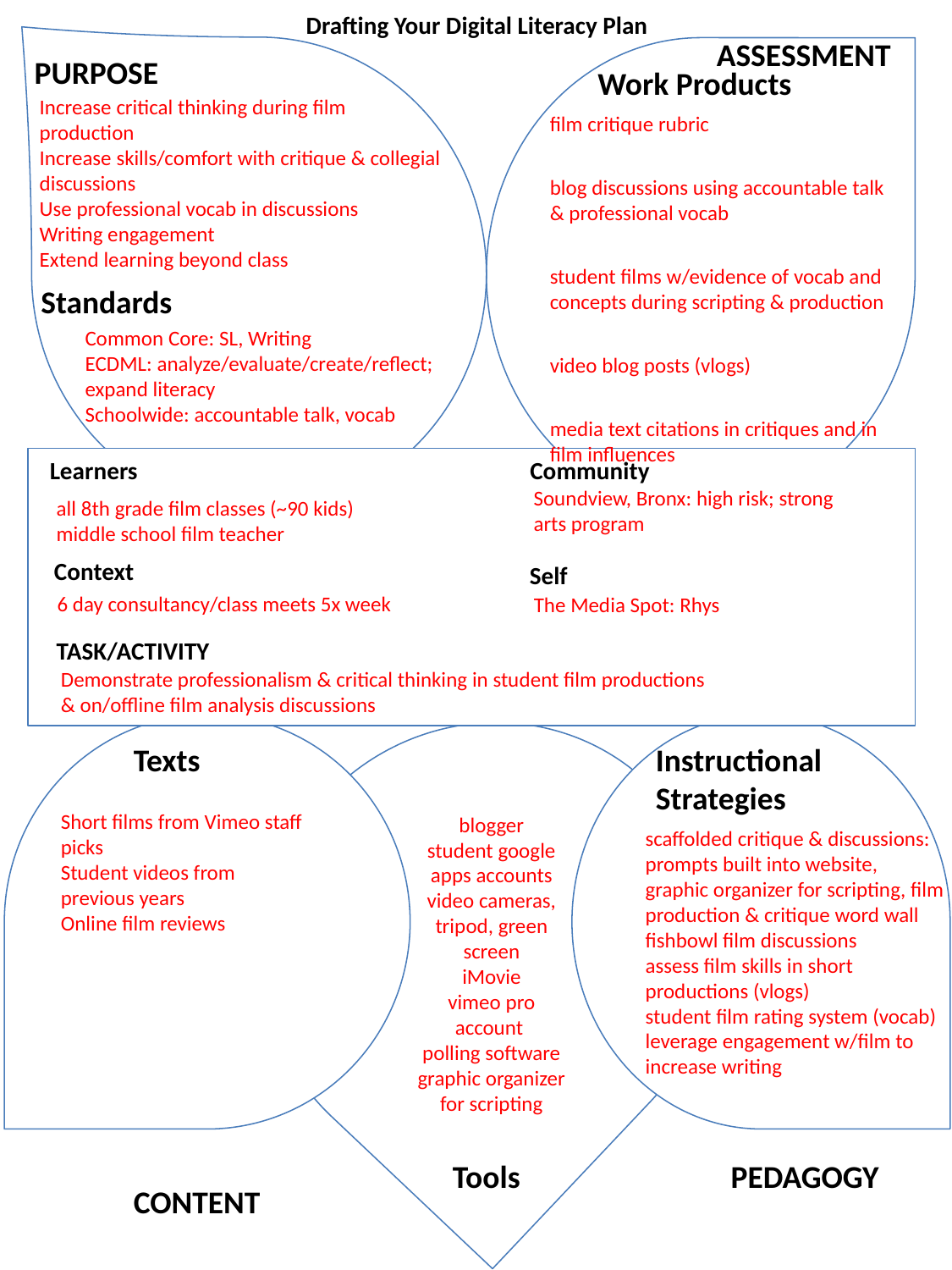

# Drafting Your Digital Literacy Plan
ASSESSMENT

PURPOSE
Work Products
Increase critical thinking during film production
Increase skills/comfort with critique & collegial discussions
Use professional vocab in discussions
Writing engagement
Extend learning beyond class

film critique rubric

blog discussions using accountable talk & professional vocab

student films w/evidence of vocab and concepts during scripting & production

video blog posts (vlogs)

media text citations in critiques and in film influences

Standards
Common Core: SL, Writing
ECDML: analyze/evaluate/create/reflect; expand literacy
Schoolwide: accountable talk, vocab
Community

Learners
Soundview, Bronx: high risk; strong arts program
all 8th grade film classes (~90 kids)
middle school film teacher
Context
Self
6 day consultancy/class meets 5x week
The Media Spot: Rhys
TASK/ACTIVITY
Demonstrate professionalism & critical thinking in student film productions & on/offline film analysis discussions

Texts
Instructional Strategies
Short films from Vimeo staff picks
Student videos from previous years
Online film reviews
blogger
student google apps accounts
video cameras, tripod, green screen
iMovie
vimeo pro account
polling software
graphic organizer for scripting

scaffolded critique & discussions: prompts built into website, graphic organizer for scripting, film production & critique word wall
fishbowl film discussions
assess film skills in short productions (vlogs)
student film rating system (vocab)
leverage engagement w/film to increase writing
Tools
PEDAGOGY
CONTENT